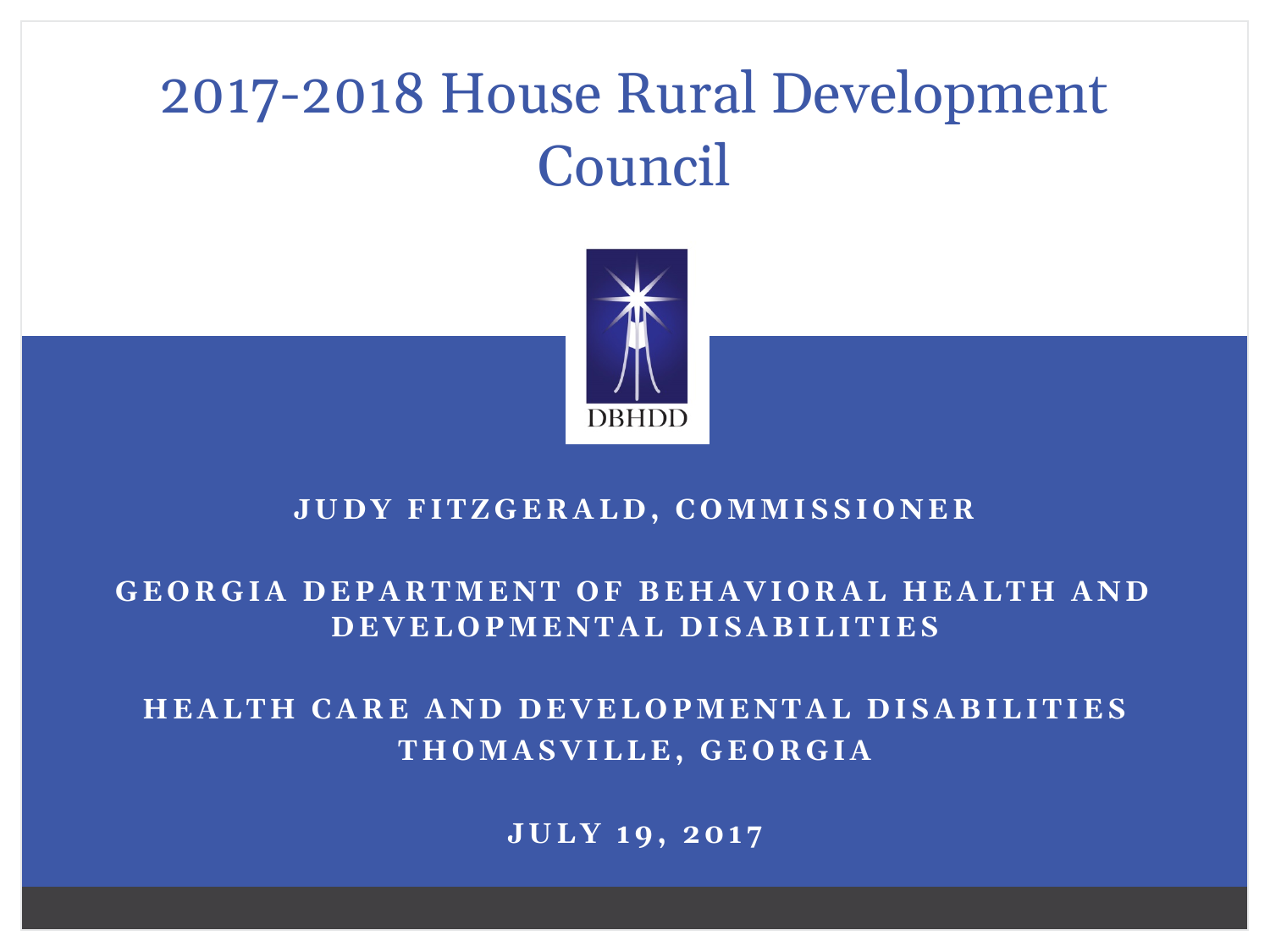

# 2017-2018 House Rural Development Council
Judy Fitzgerald, Commissioner

Georgia department of behavioral health and developmental disabilities

Health Care and Developmental Disabilities
Thomasville, Georgia

July 19, 2017